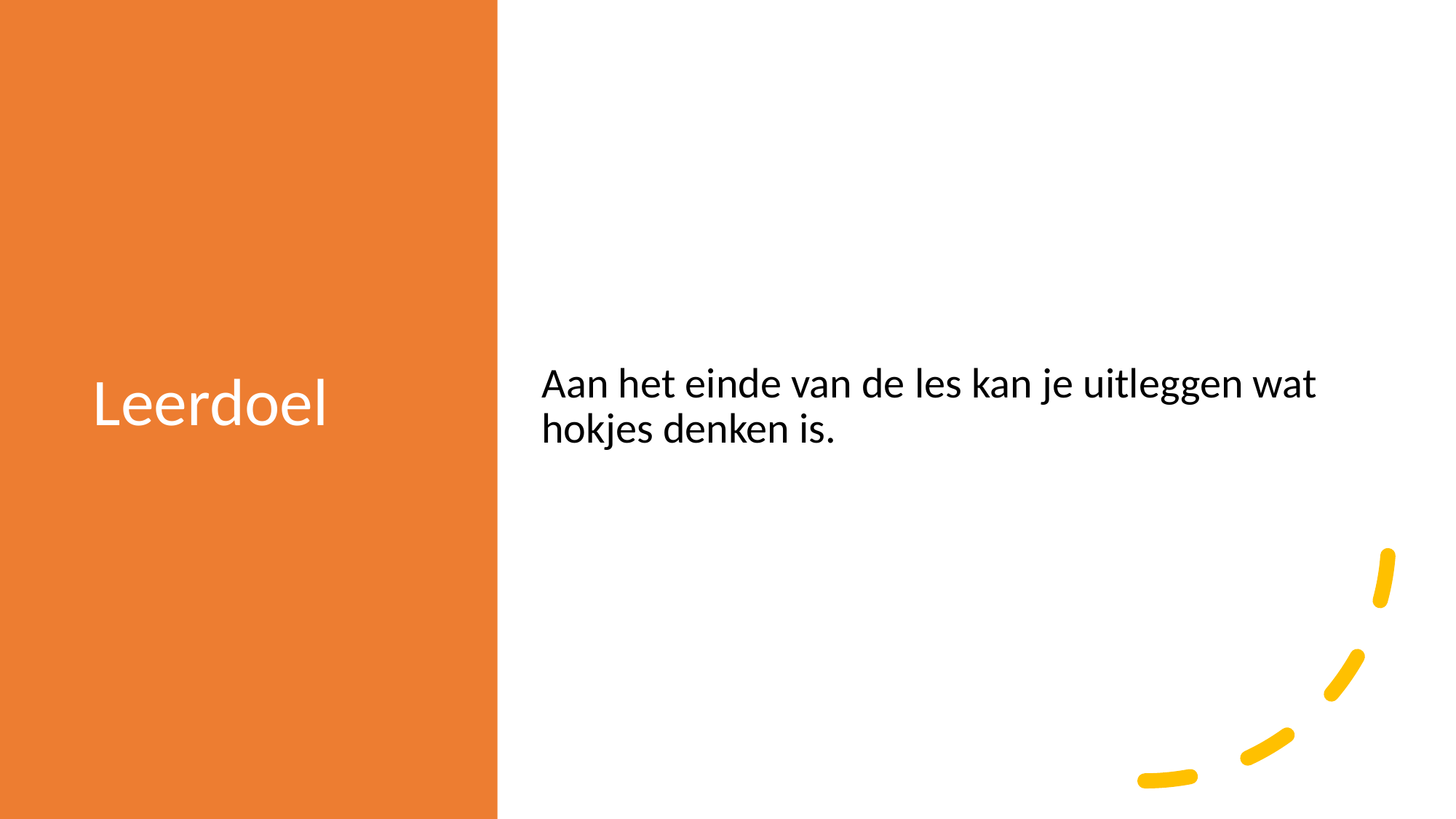

# Leerdoel

Aan het einde van de les kan je uitleggen wat hokjes denken is.